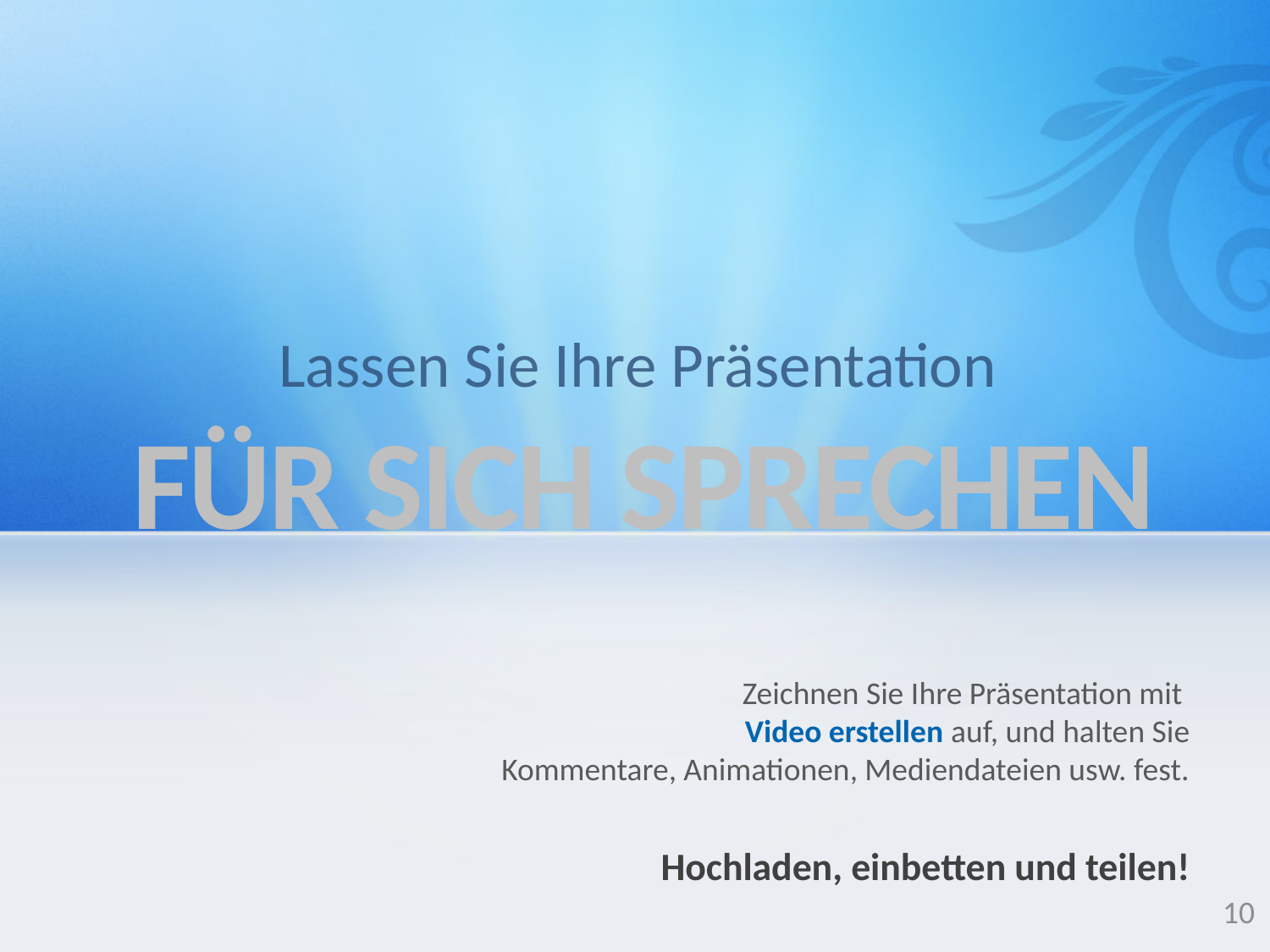

Lassen Sie Ihre Präsentation
# FÜR SICH SPRECHEN
				         Zeichnen Sie Ihre Präsentation mit 				Video erstellen auf, und halten Sie Kommentare, Animationen, Mediendateien usw. fest.

Hochladen, einbetten und teilen!
10